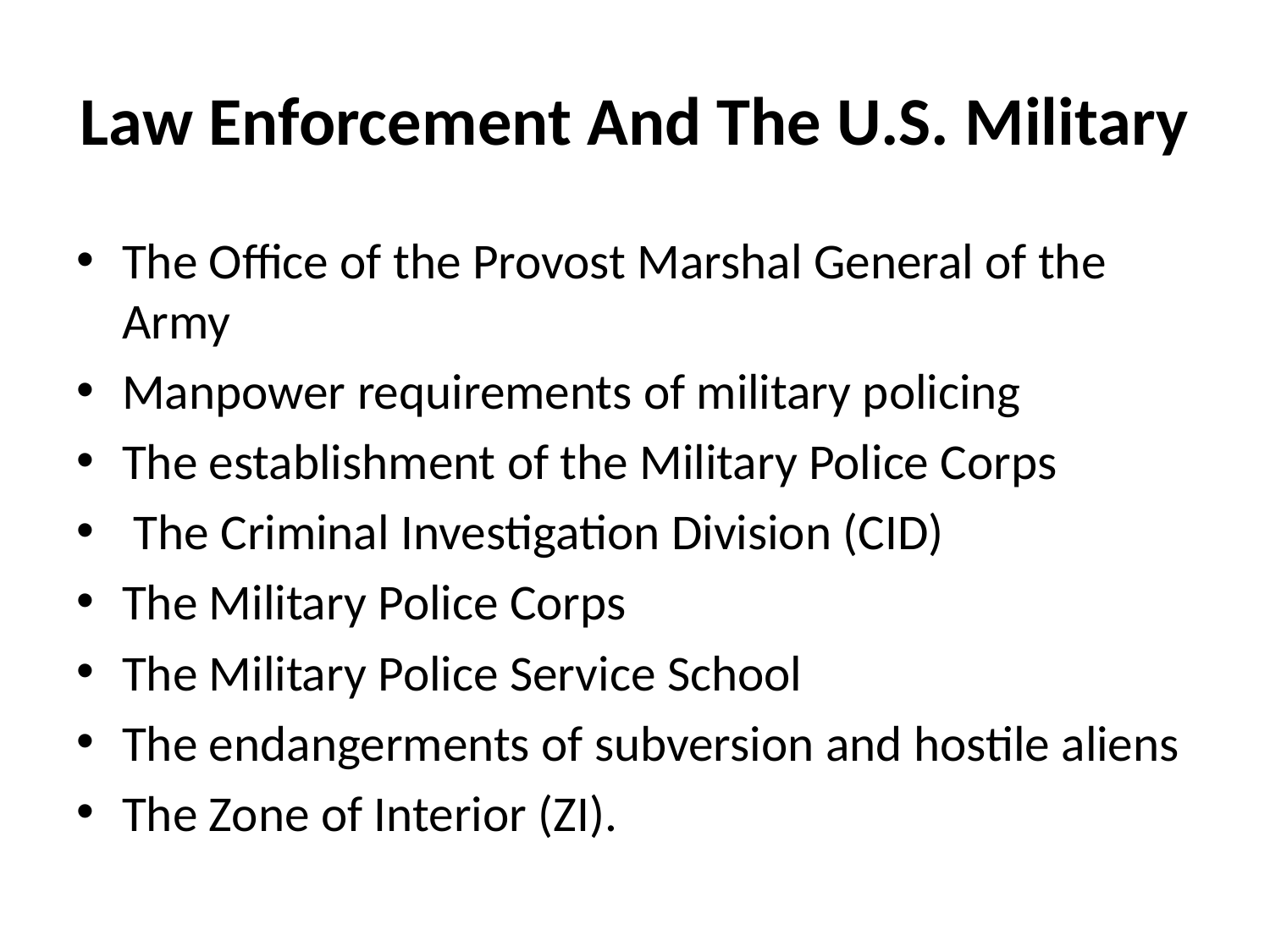

# Law Enforcement And The U.S. Military
The Office of the Provost Marshal General of the Army
Manpower requirements of military policing
The establishment of the Military Police Corps
 The Criminal Investigation Division (CID)
The Military Police Corps
The Military Police Service School
The endangerments of subversion and hostile aliens
The Zone of Interior (ZI).